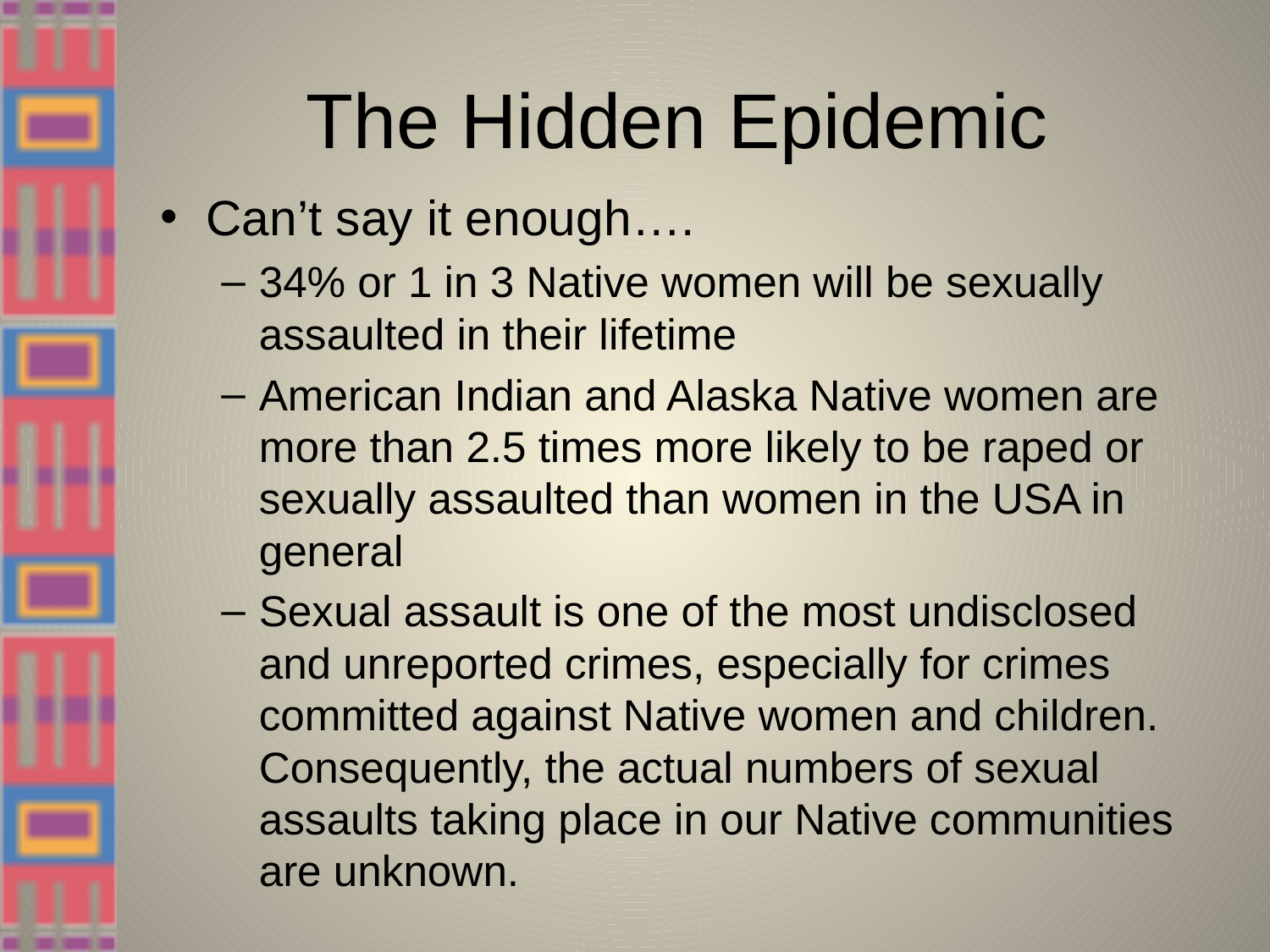

# The Hidden Epidemic
Can’t say it enough….
34% or 1 in 3 Native women will be sexually assaulted in their lifetime
American Indian and Alaska Native women are more than 2.5 times more likely to be raped or sexually assaulted than women in the USA in general
Sexual assault is one of the most undisclosed and unreported crimes, especially for crimes committed against Native women and children. Consequently, the actual numbers of sexual assaults taking place in our Native communities are unknown.